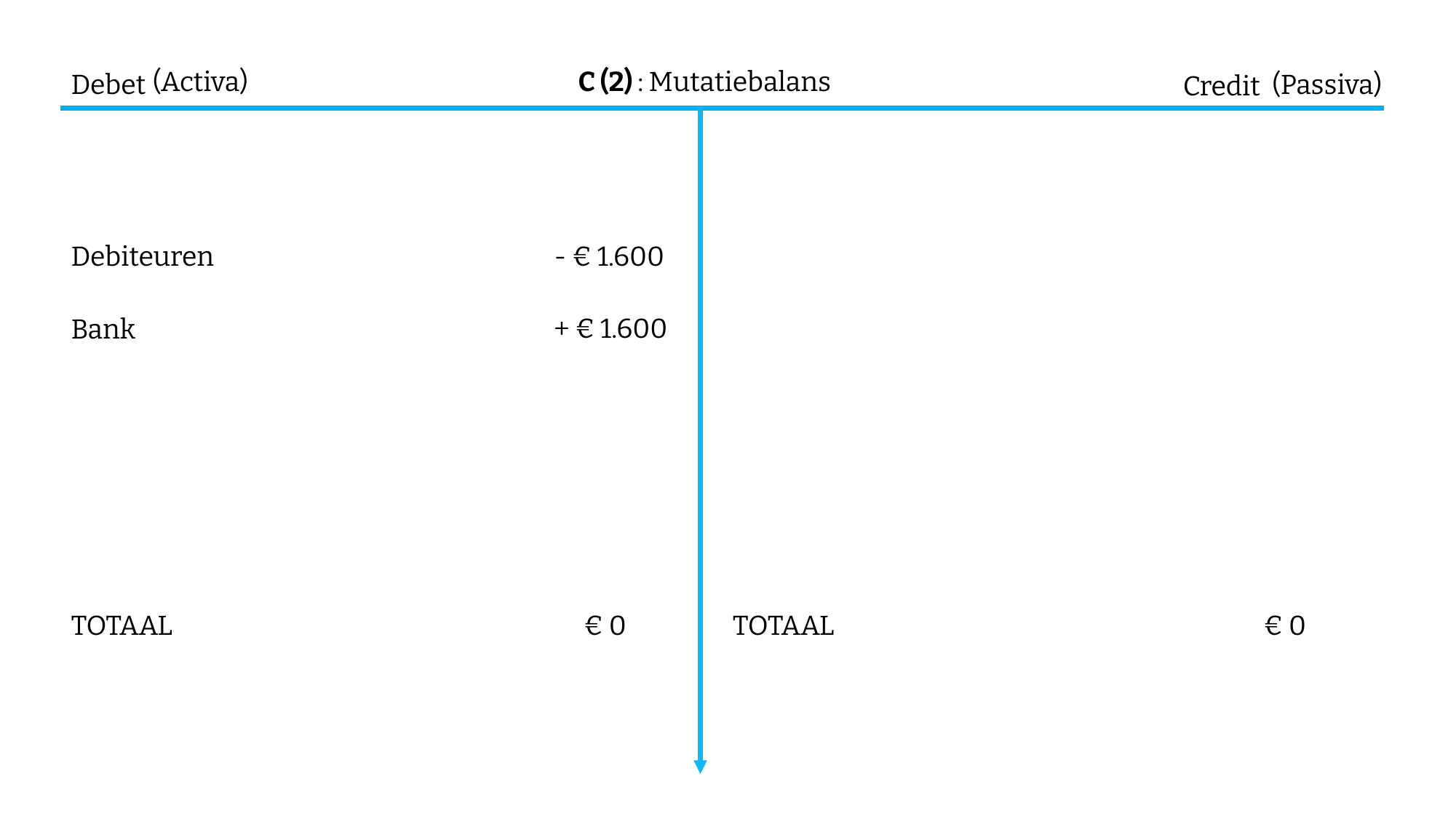

C (2) : Mutatiebalans
(Activa)
Debet
(Passiva)
Credit
Debiteuren
- € 1.600
+ € 1.600
Bank
TOTAAL
 € 0
TOTAAL
€ 0